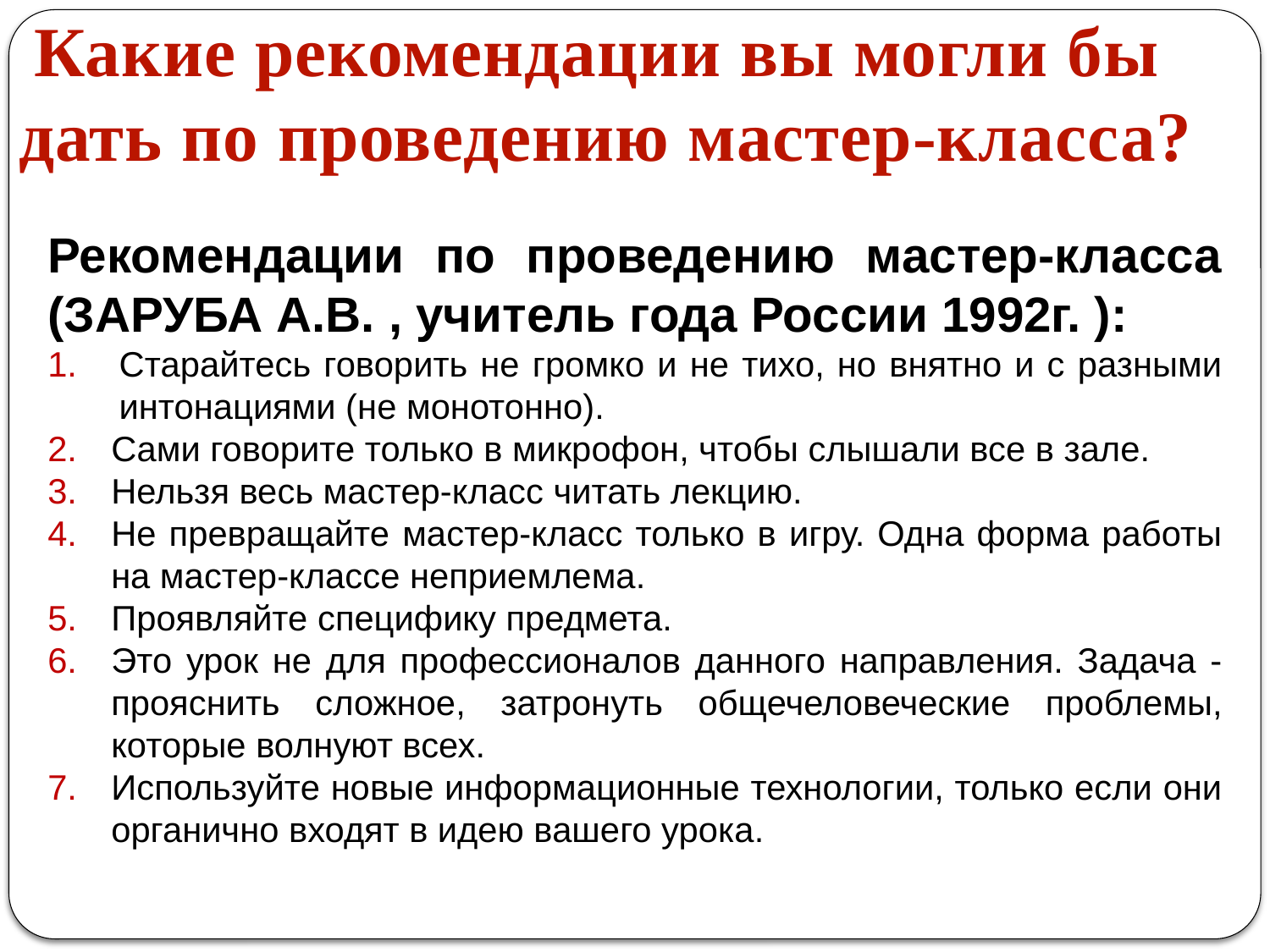

Какие рекомендации вы могли бы
дать по проведению мастер-класса?
Рекомендации по проведению мастер-класса (ЗАРУБА А.В. , учитель года России 1992г. ):
Старайтесь говорить не громко и не тихо, но внятно и с разными интонациями (не монотонно).
Сами говорите только в микрофон, чтобы слышали все в зале.
Нельзя весь мастер-класс читать лекцию.
Не превращайте мастер-класс только в игру. Одна форма работы на мастер-классе неприемлема.
Проявляйте специфику предмета.
Это урок не для профессионалов данного направления. Задача - прояснить сложное, затронуть общечеловеческие проблемы, которые волнуют всех.
Используйте новые информационные технологии, только если они органично входят в идею вашего урока.